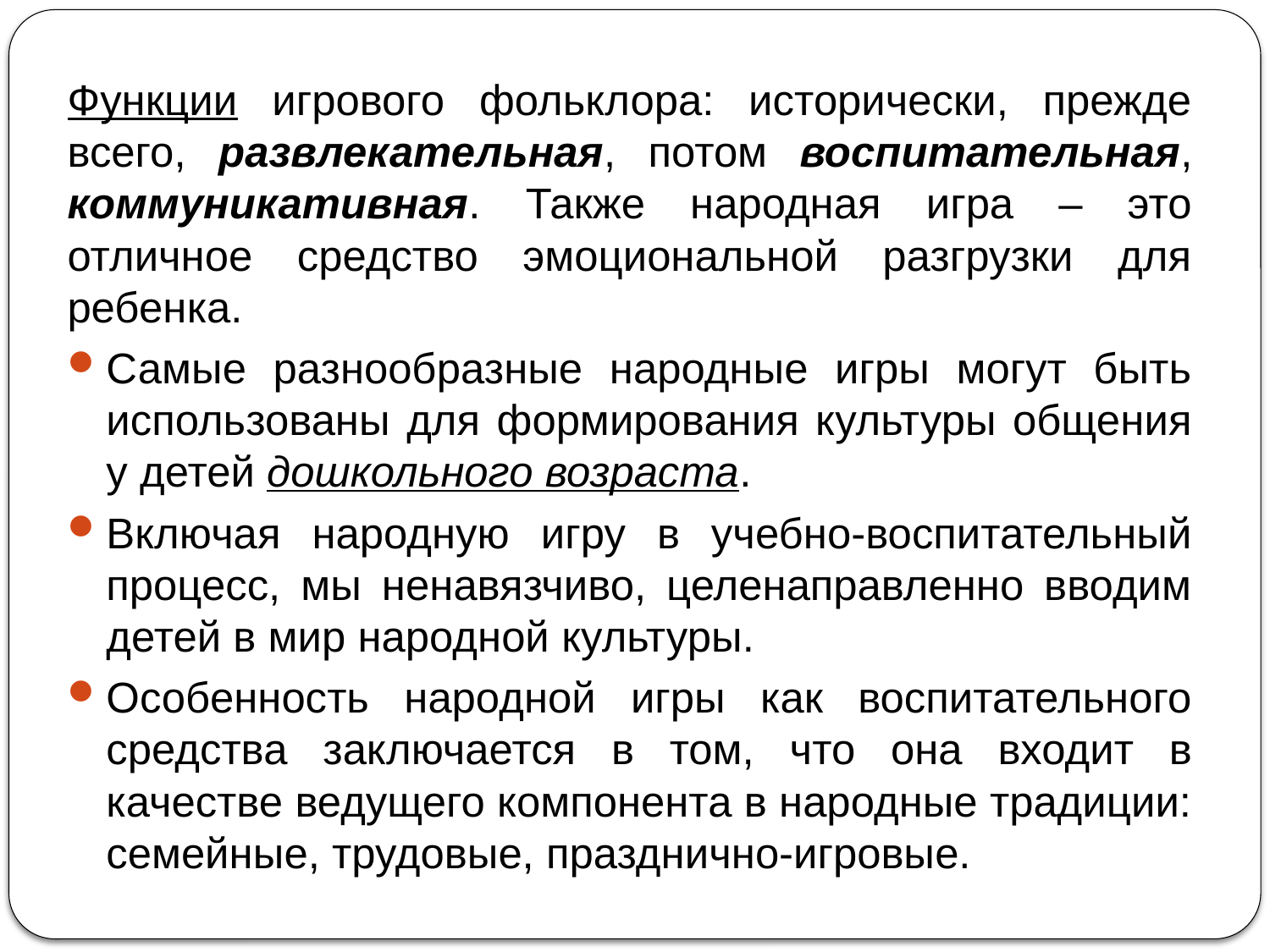

Функции игрового фольклора: исторически, прежде всего, развлекательная, потом воспитательная, коммуникативная. Также народная игра – это отличное средство эмоциональной разгрузки для ребенка.
Самые разнообразные народные игры могут быть использованы для формирования культуры общения у детей дошкольного возраста.
Включая народную игру в учебно-воспитательный процесс, мы ненавязчиво, целенаправленно вводим детей в мир народной культуры.
Особенность народной игры как воспитательного средства заключается в том, что она входит в качестве ведущего компонента в народные традиции: семейные, трудовые, празднично-игровые.